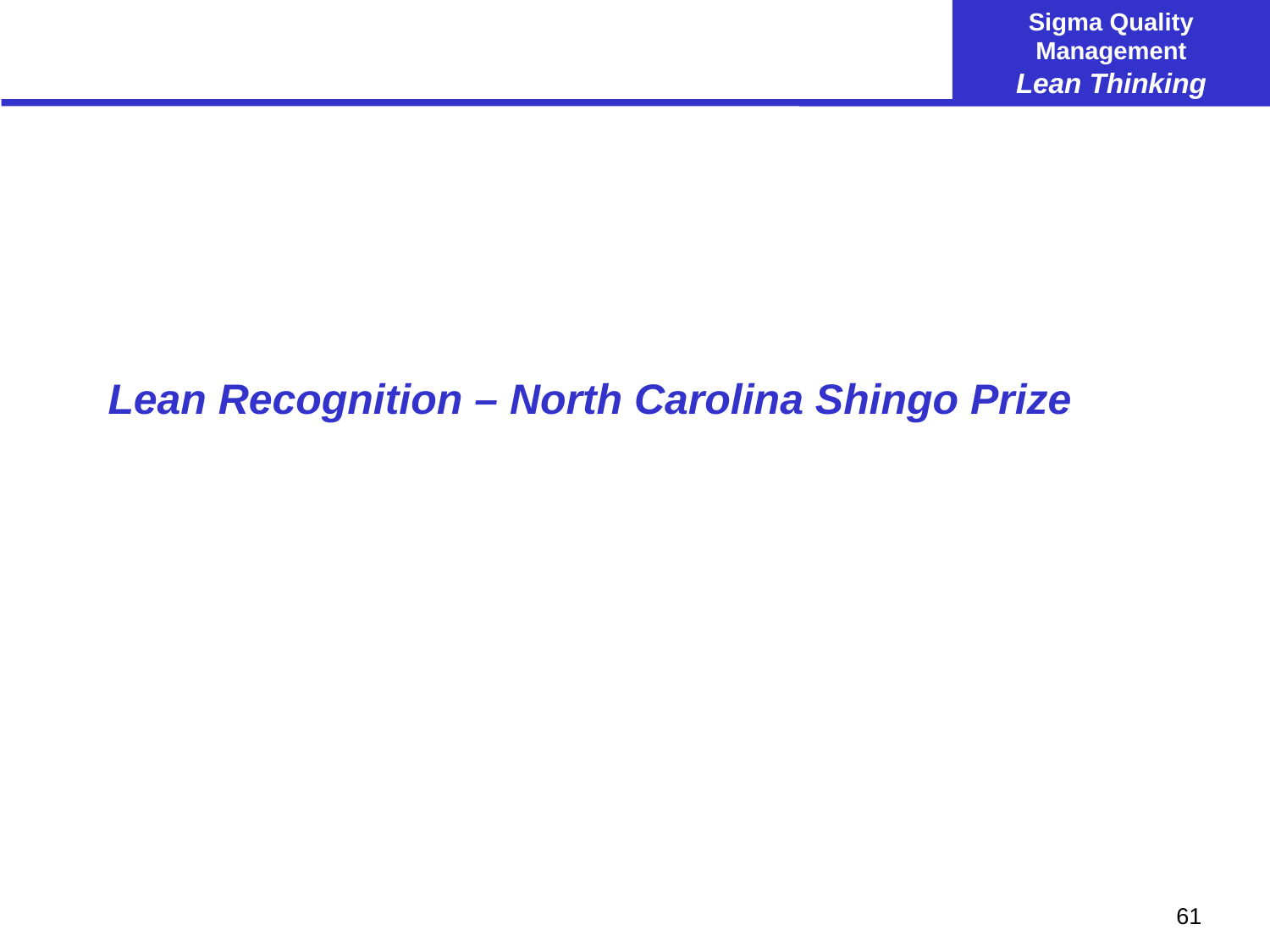

# Lean Recognition – North Carolina Shingo Prize